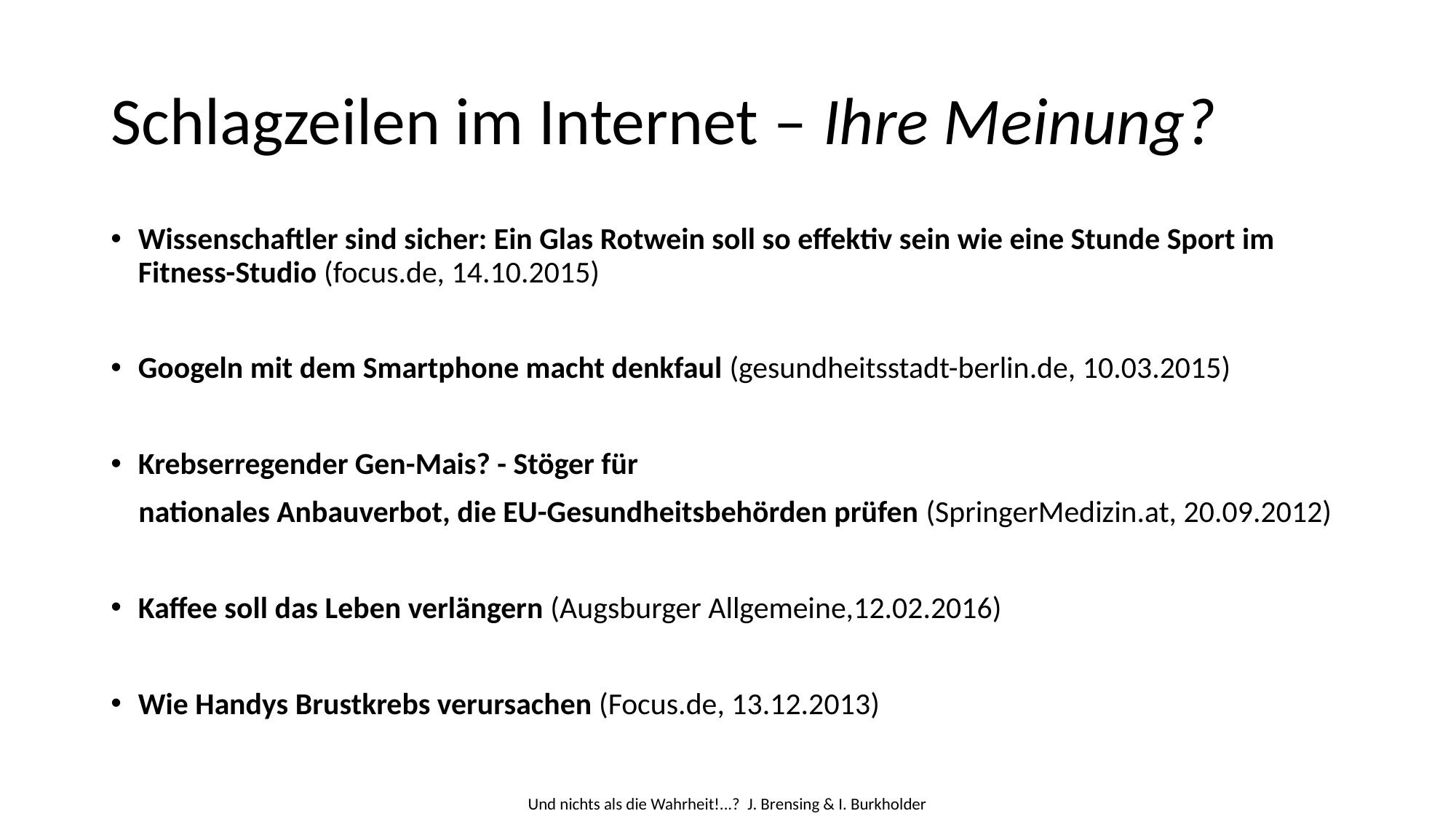

# Schlagzeilen im Internet – Ihre Meinung?
Wissenschaftler sind sicher: Ein Glas Rotwein soll so effektiv sein wie eine Stunde Sport im Fitness-Studio (focus.de, 14.10.2015)

Googeln mit dem Smartphone macht denkfaul (gesundheitsstadt-berlin.de, 10.03.2015)

Krebserregender Gen-Mais? - Stöger für
    nationales Anbauverbot, die EU-Gesundheitsbehörden prüfen (SpringerMedizin.at, 20.09.2012)

Kaffee soll das Leben verlängern (Augsburger Allgemeine,12.02.2016)

Wie Handys Brustkrebs verursachen (Focus.de, 13.12.2013)
Und nichts als die Wahrheit!...?  J. Brensing & I. Burkholder